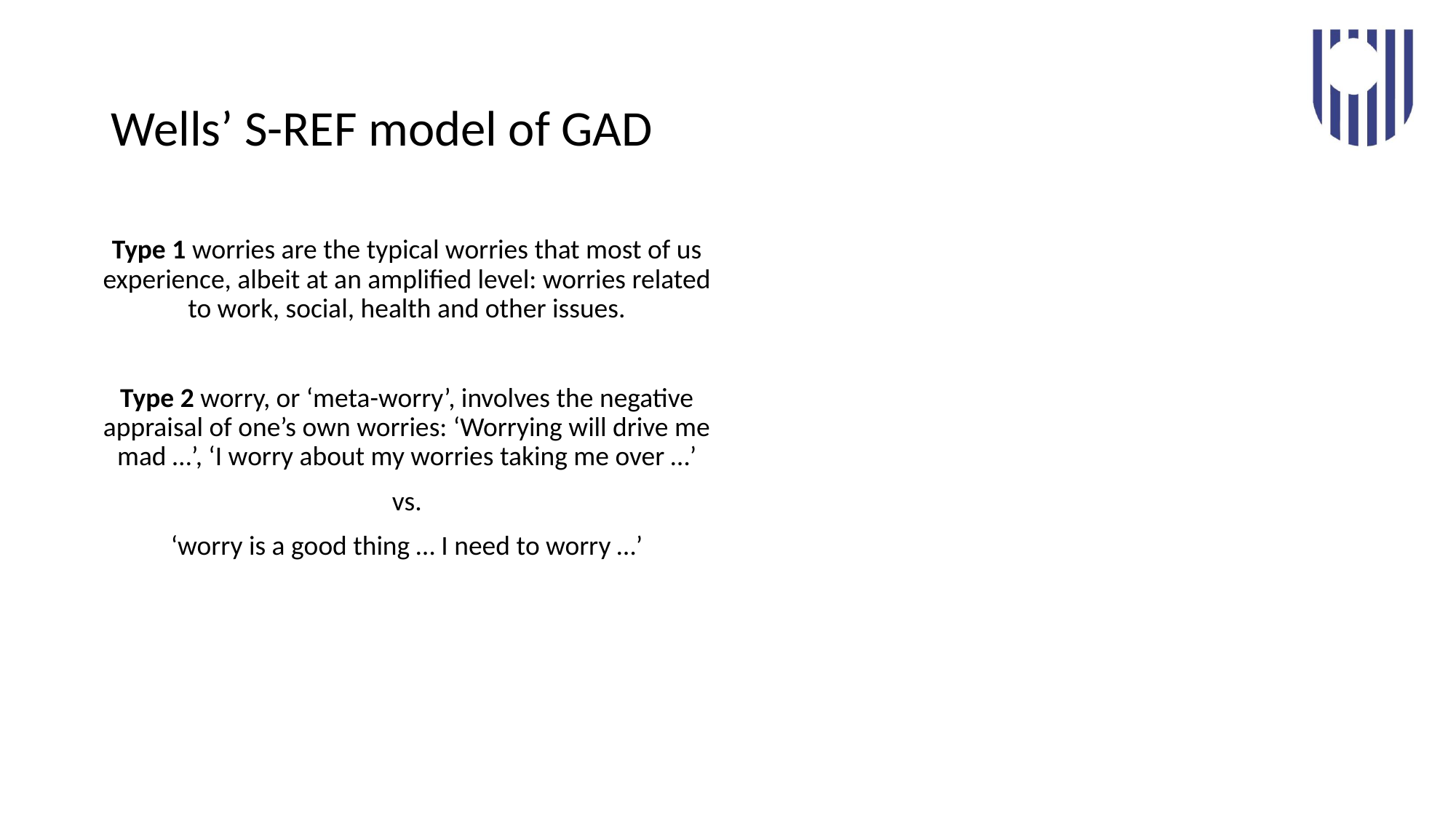

# Wells’ S-REF model of GAD

Type 1 worries are the typical worries that most of us experience, albeit at an amplified level: worries related to work, social, health and other issues.

Type 2 worry, or ‘meta-worry’, involves the negative appraisal of one’s own worries: ‘Worrying will drive me mad …’, ‘I worry about my worries taking me over …’
vs.
‘worry is a good thing … I need to worry …’